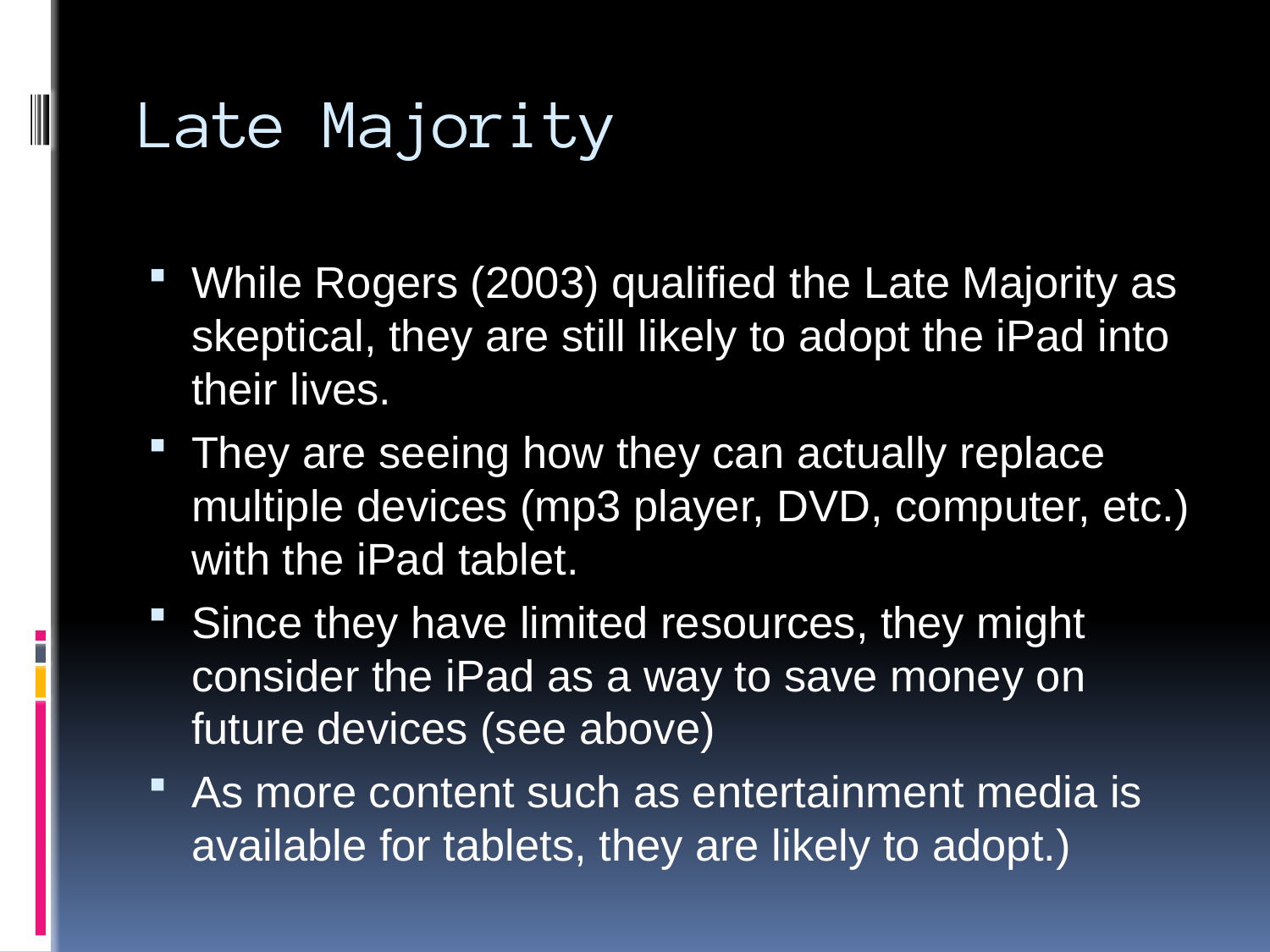

# Late Majority
While Rogers (2003) qualified the Late Majority as skeptical, they are still likely to adopt the iPad into their lives.
They are seeing how they can actually replace multiple devices (mp3 player, DVD, computer, etc.) with the iPad tablet.
Since they have limited resources, they might consider the iPad as a way to save money on future devices (see above)
As more content such as entertainment media is available for tablets, they are likely to adopt.)